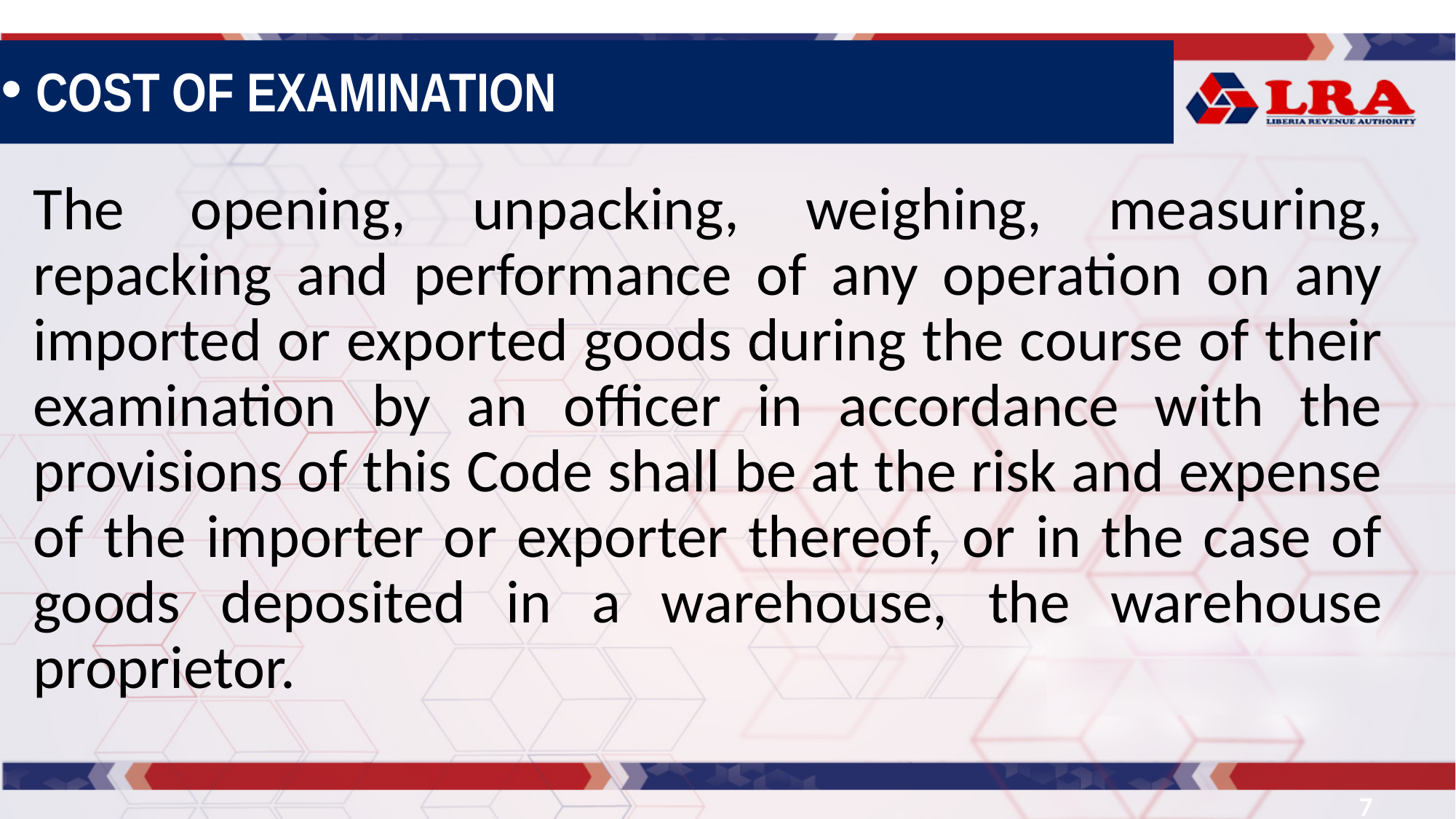

COST OF EXAMINATION

The opening, unpacking, weighing, measuring, repacking and performance of any operation on any imported or exported goods during the course of their examination by an officer in accordance with the provisions of this Code shall be at the risk and expense of the importer or exporter thereof, or in the case of goods deposited in a warehouse, the warehouse proprietor.
7